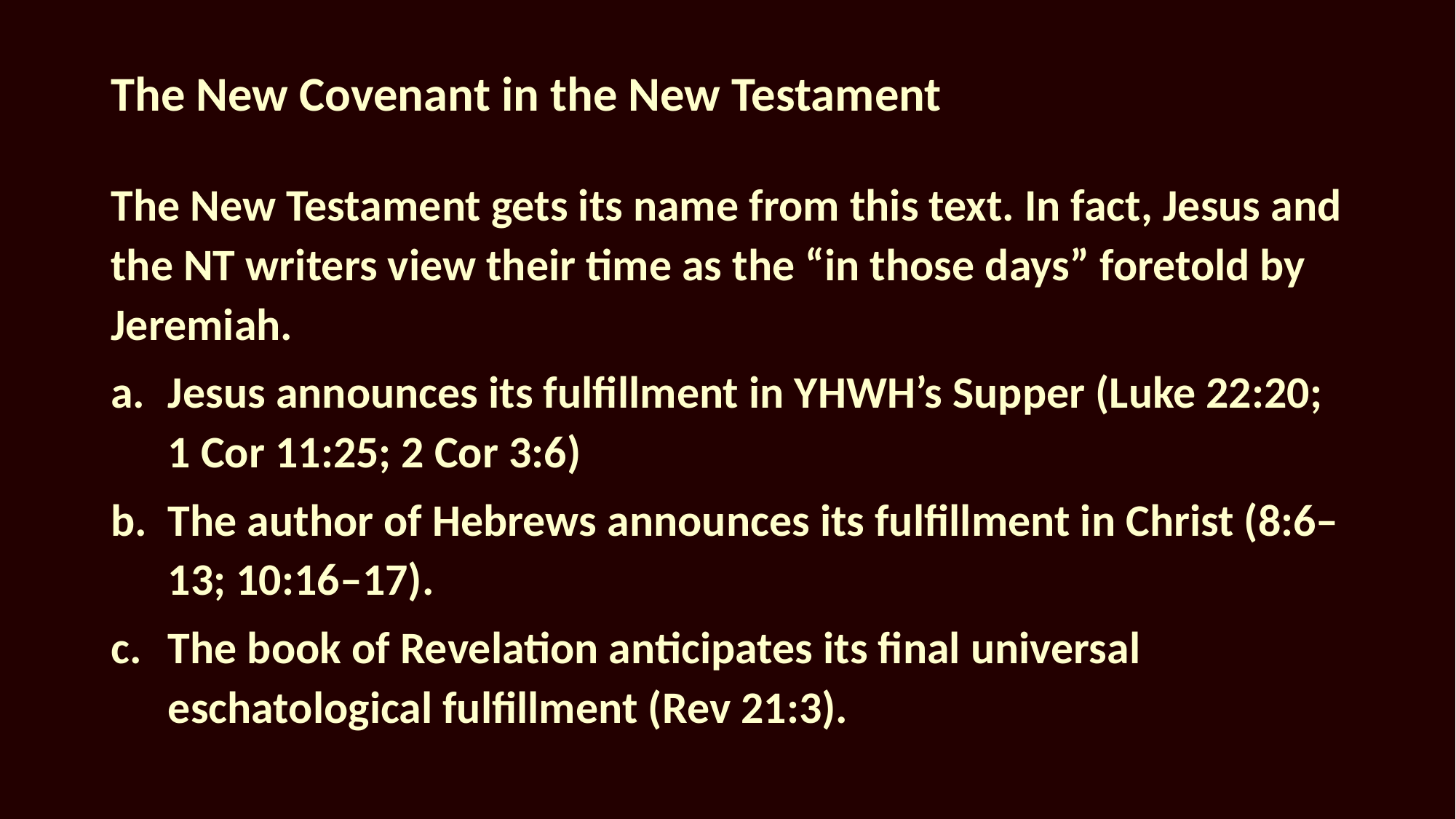

# The New Covenant in the New Testament
The New Testament gets its name from this text. In fact, Jesus and the NT writers view their time as the “in those days” foretold by Jeremiah.
Jesus announces its fulfillment in YHWH’s Supper (Luke 22:20; 1 Cor 11:25; 2 Cor 3:6)
The author of Hebrews announces its fulfillment in Christ (8:6–13; 10:16–17).
The book of Revelation anticipates its final universal eschatological fulfillment (Rev 21:3).